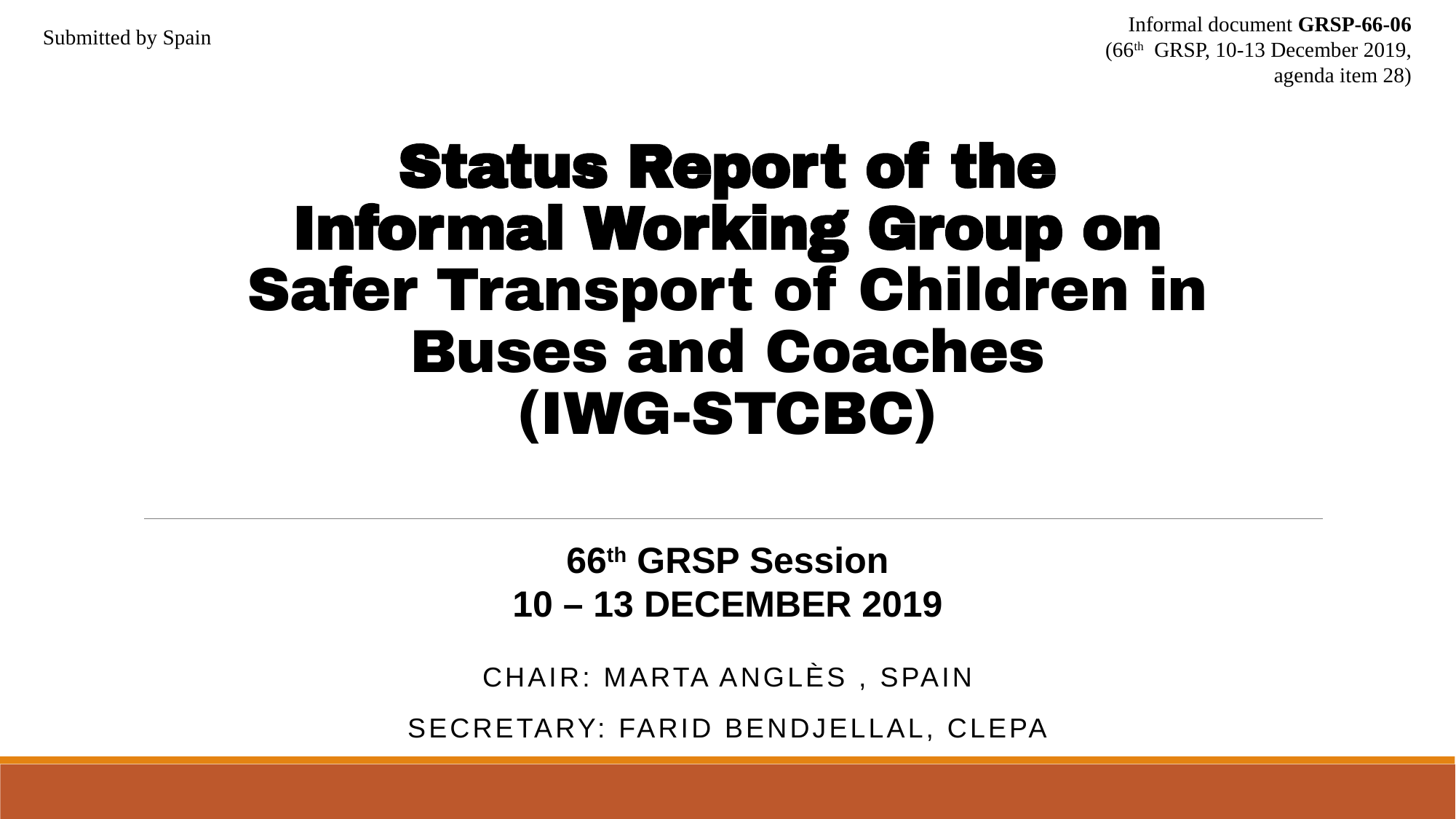

Informal document GRSP-66-06
(66th  GRSP, 10-13 December 2019,
agenda item 28)
Submitted by Spain
# Status Report of the Informal Working Group on Safer Transport of Children in Buses and Coaches (IWG-STCBC)
66th GRSP Session
10 – 13 DECEMBER 2019
Chair: Marta Anglès , SPAIN
Secretary: FARID BENDJELLAL, CLEPA